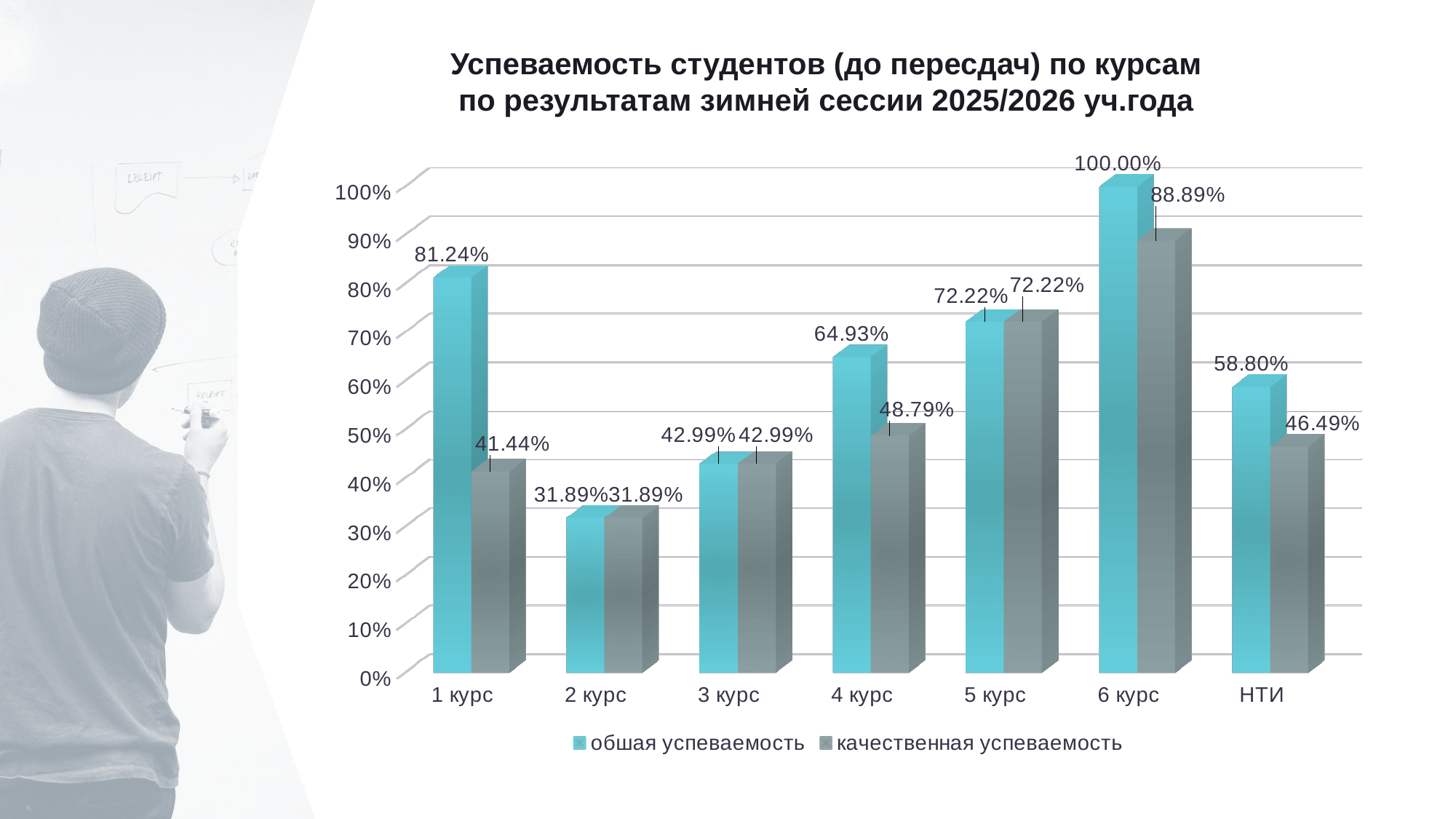

Успеваемость студентов (до пересдач) по курсам
по результатам зимней сессии 2025/2026 уч.года

[unsupported chart]